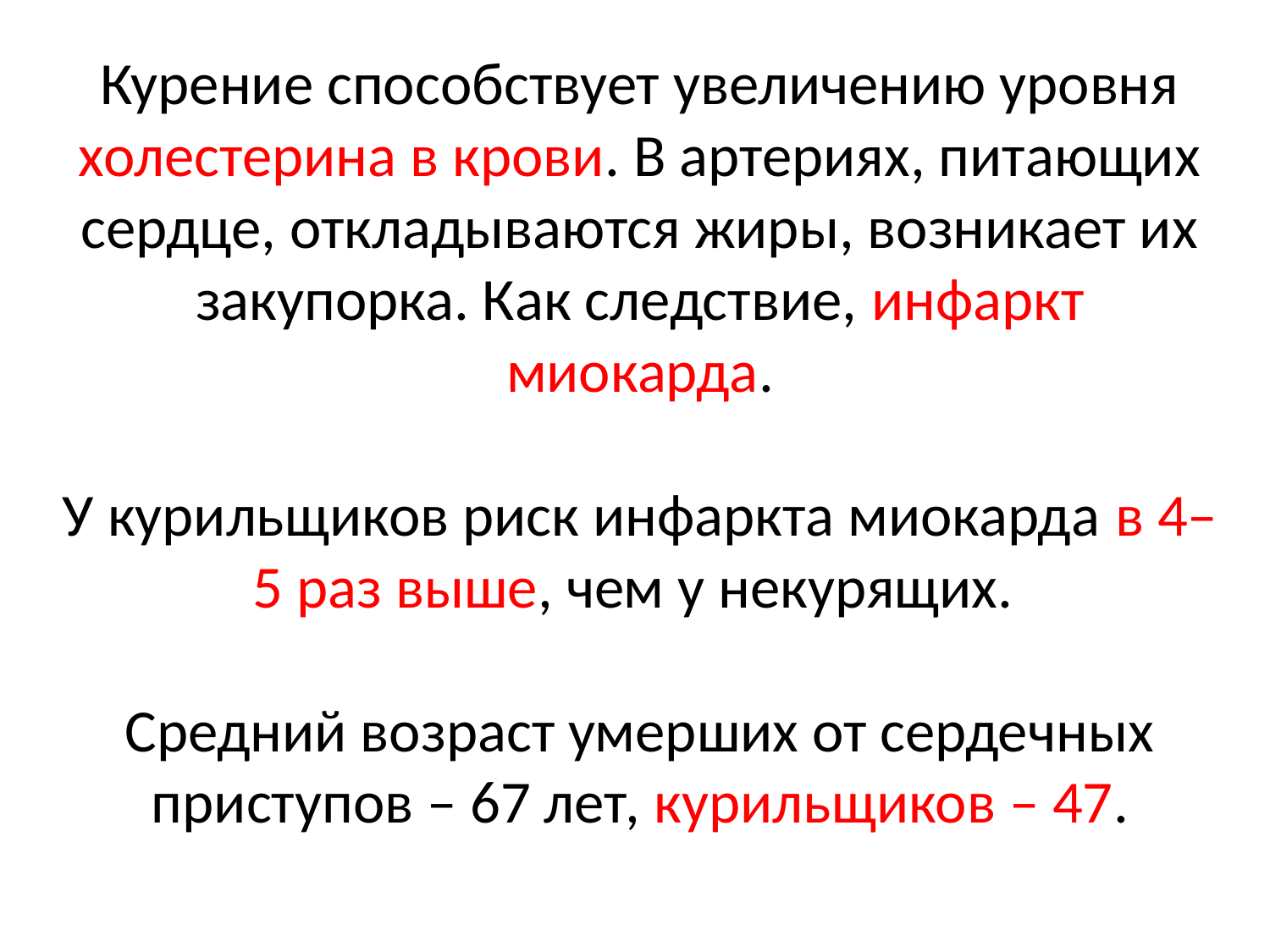

# Курение способствует увеличению уровня холестерина в крови. В артериях, питающих сердце, откладываются жиры, возникает их закупорка. Как следствие, инфаркт миокарда. У курильщиков риск инфаркта миокарда в 4–5 раз выше, чем у некурящих.  Средний возраст умерших от сердечных приступов – 67 лет, курильщиков – 47.